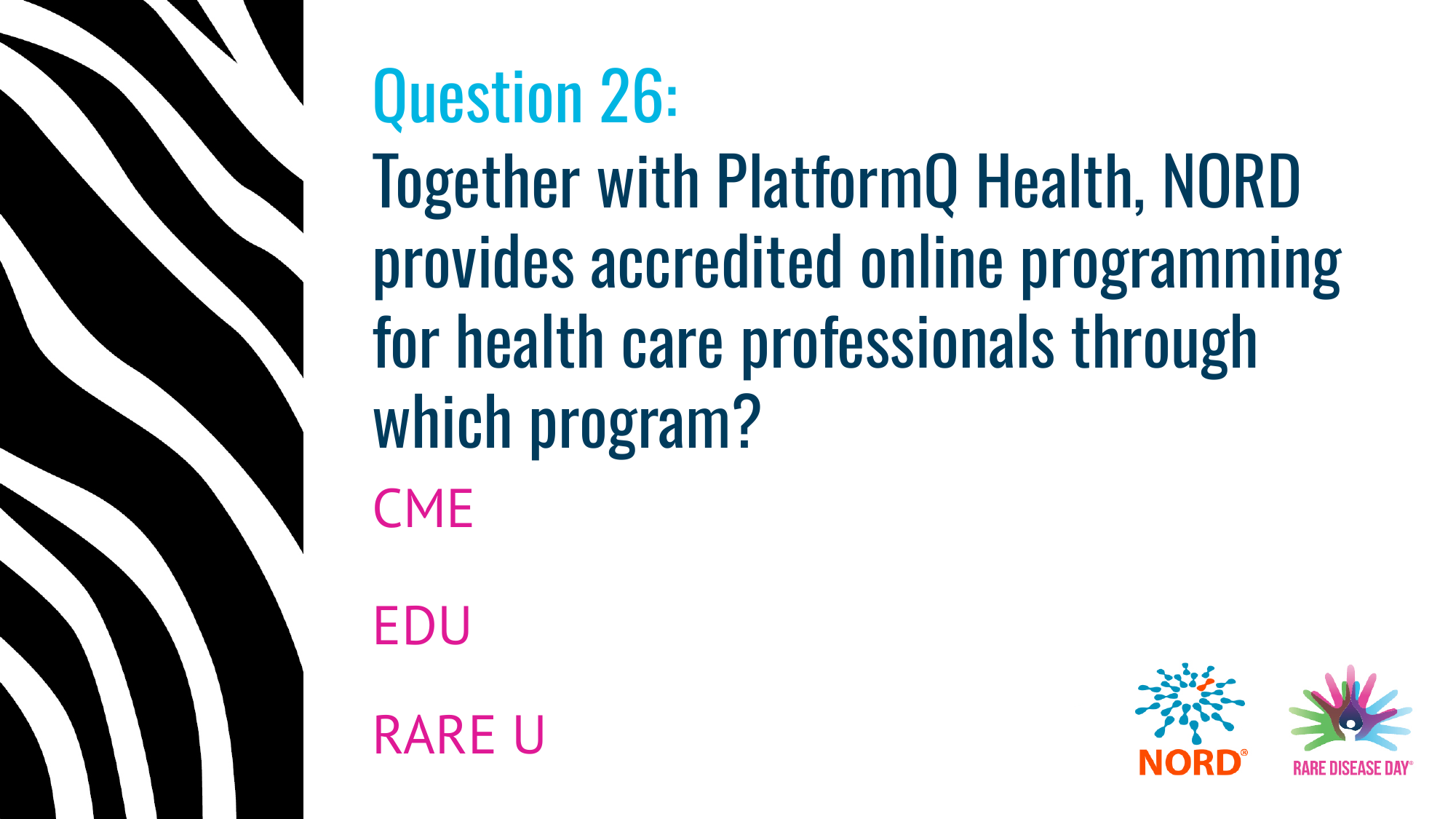

# Question 26:
Together with PlatformQ Health, NORD provides accredited online programming
for health care professionals through
which program?
CME
EDU
RARE U